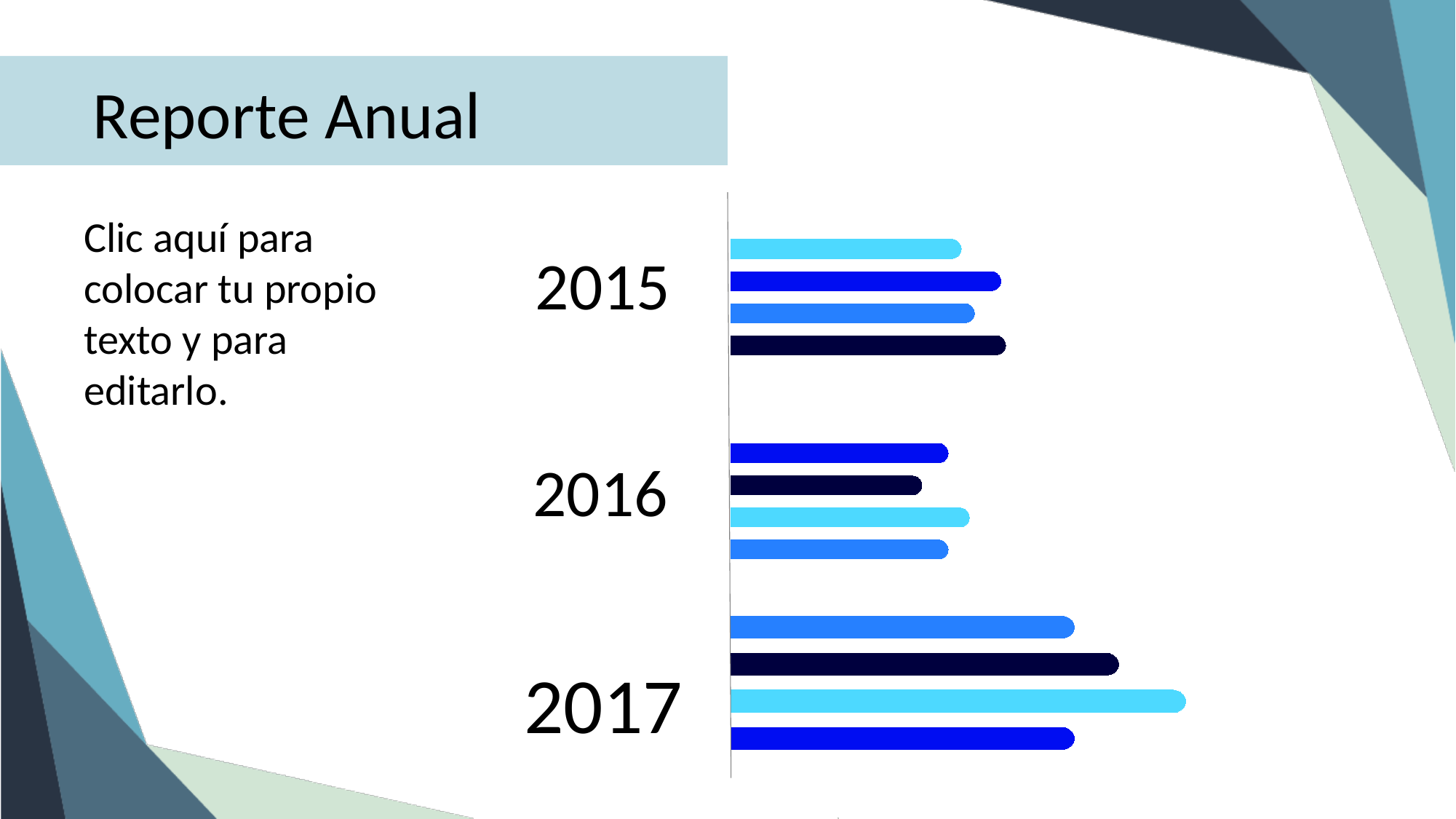

# Reporte Anual

Clic aquí para colocar tu propio texto y para editarlo.
2015

2016

2017